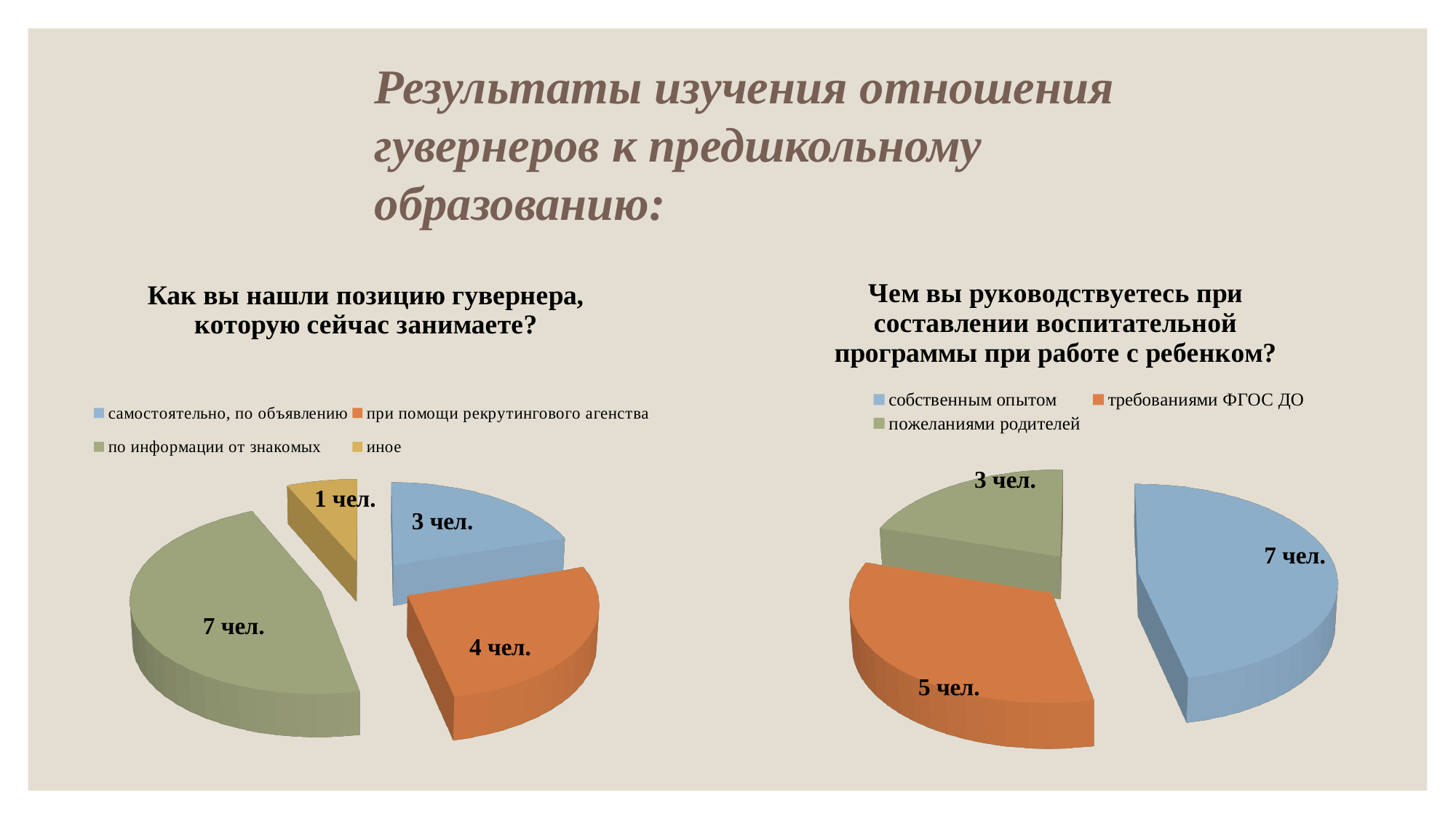

Результаты изучения отношения гувернеров к предшкольному образованию:

[unsupported chart]

[unsupported chart]